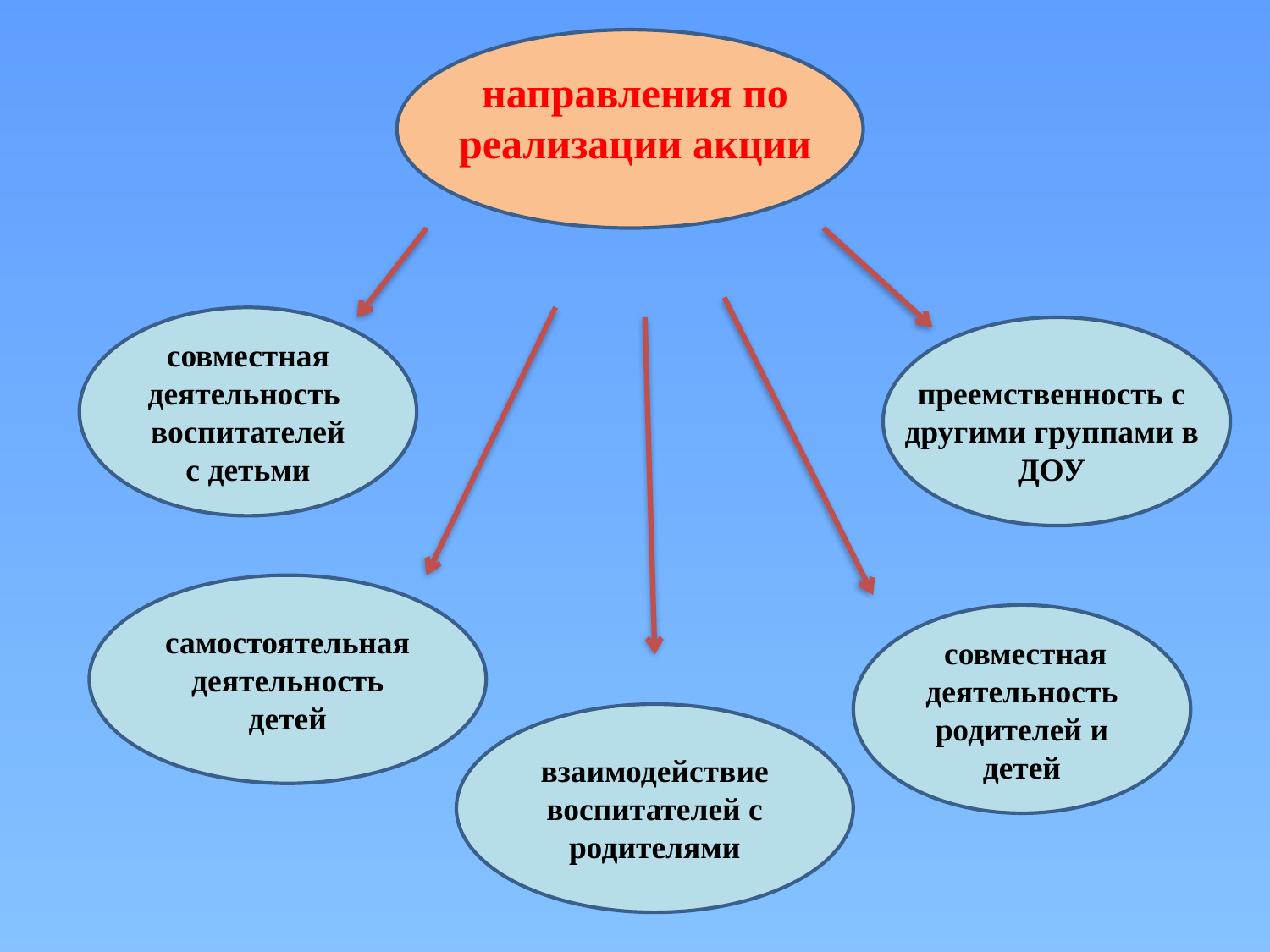

направления по реализации акции
совместная деятельность  воспитателей с детьми

преемственность с другими группами в ДОУ
самостоятельная деятельность детей
 совместная деятельность родителей и детей
взаимодействие воспитателей с родителями